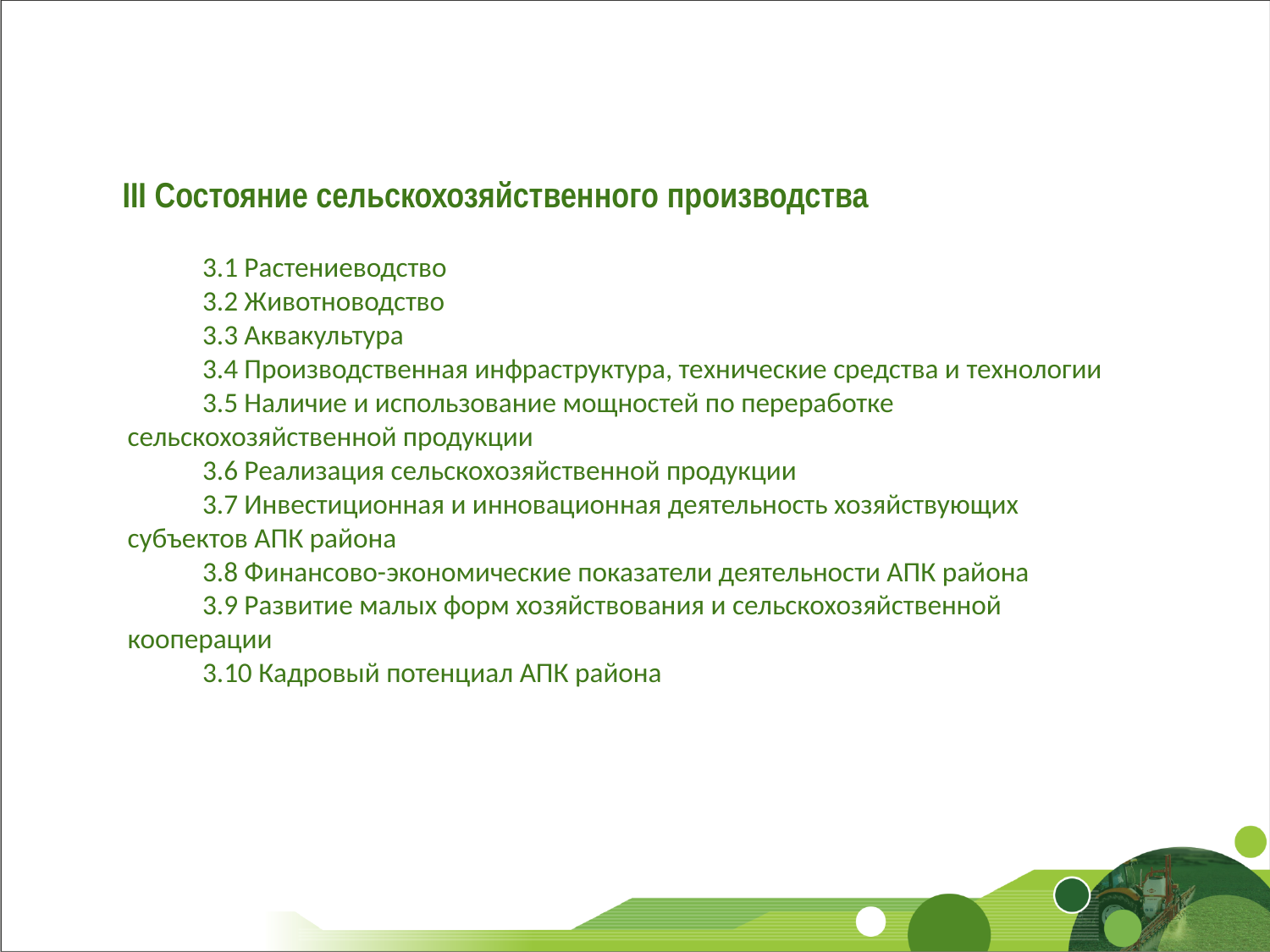

III Состояние сельскохозяйственного производства
3.1 Растениеводство
3.2 Животноводство
3.3 Аквакультура
3.4 Производственная инфраструктура, технические средства и технологии
3.5 Наличие и использование мощностей по переработке сельскохозяйственной продукции
3.6 Реализация сельскохозяйственной продукции
3.7 Инвестиционная и инновационная деятельность хозяйствующих субъектов АПК района
3.8 Финансово-экономические показатели деятельности АПК района
3.9 Развитие малых форм хозяйствования и сельскохозяйственной кооперации
3.10 Кадровый потенциал АПК района